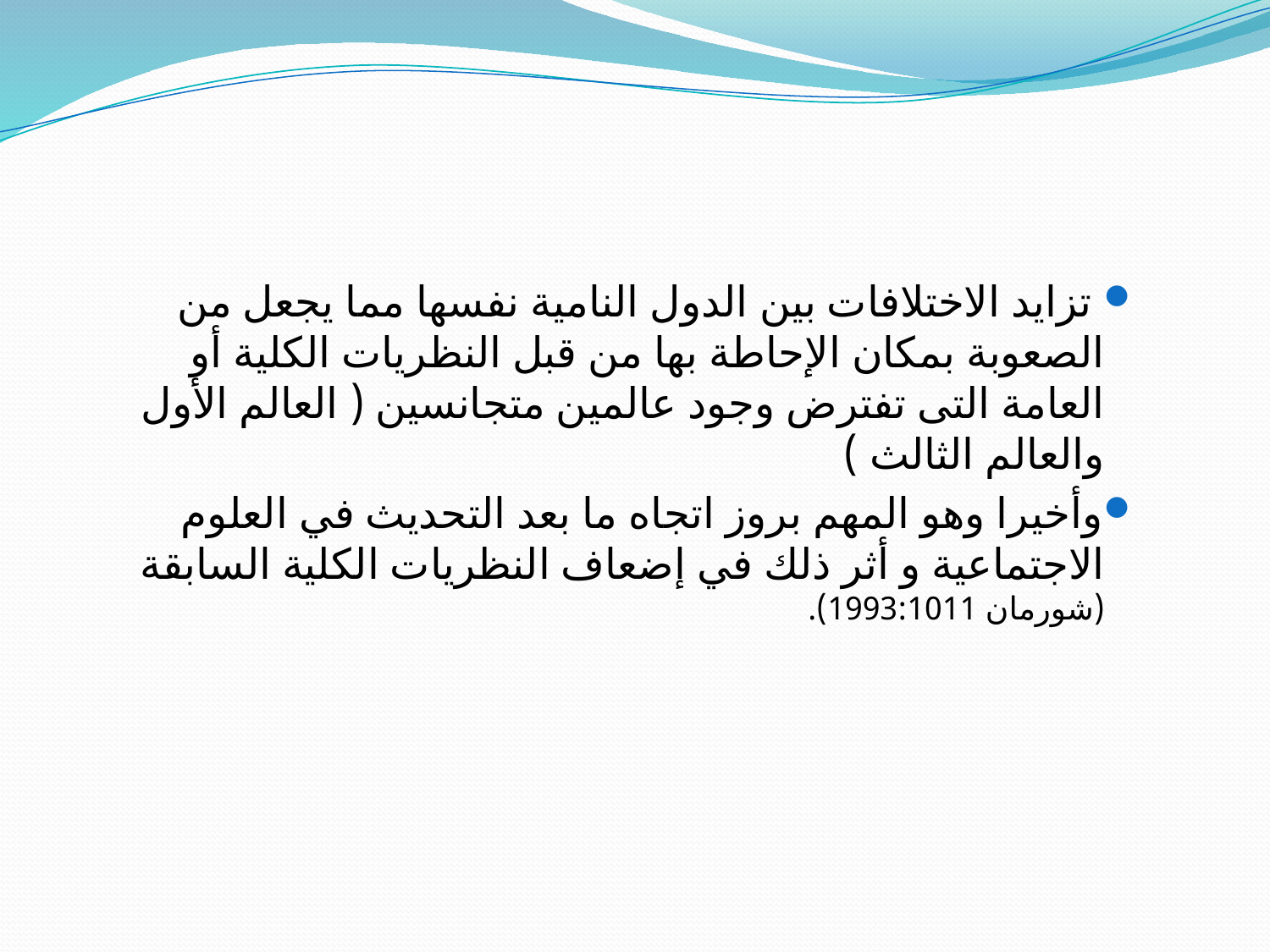

تزايد الاختلافات بين الدول النامية نفسها مما يجعل من الصعوبة بمكان الإحاطة بها من قبل النظريات الكلية أو العامة التى تفترض وجود عالمين متجانسين ( العالم الأول والعالم الثالث )
وأخيرا وهو المهم بروز اتجاه ما بعد التحديث في العلوم الاجتماعية و أثر ذلك في إضعاف النظريات الكلية السابقة (شورمان 1993:1011).